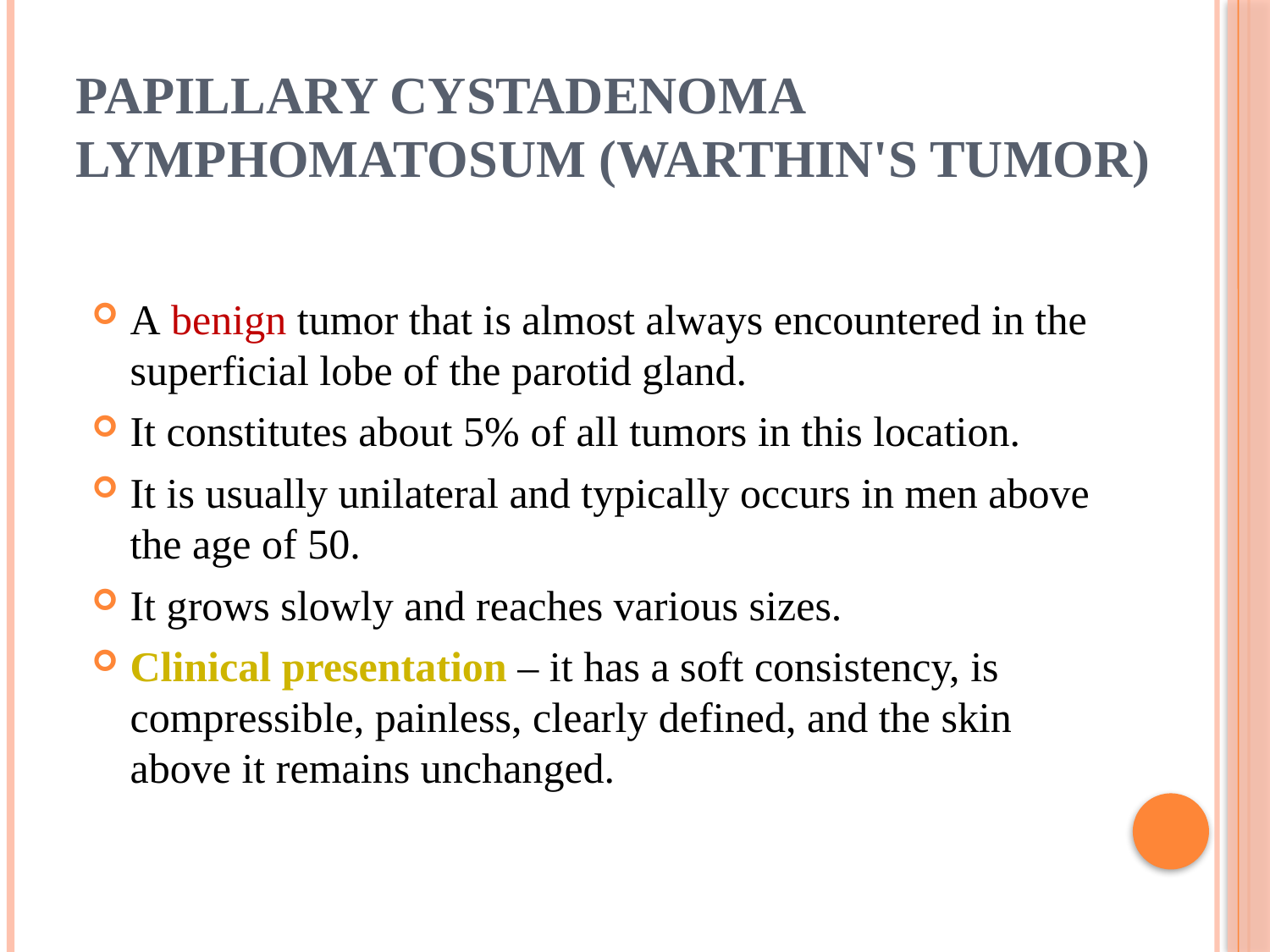

# Papillary cystadenoma lymphomatosum (Warthin's tumor)
A benign tumor that is almost always encountered in the superficial lobe of the parotid gland.
It constitutes about 5% of all tumors in this location.
It is usually unilateral and typically occurs in men above the age of 50.
It grows slowly and reaches various sizes.
Clinical presentation – it has a soft consistency, is compressible, painless, clearly defined, and the skin above it remains unchanged.